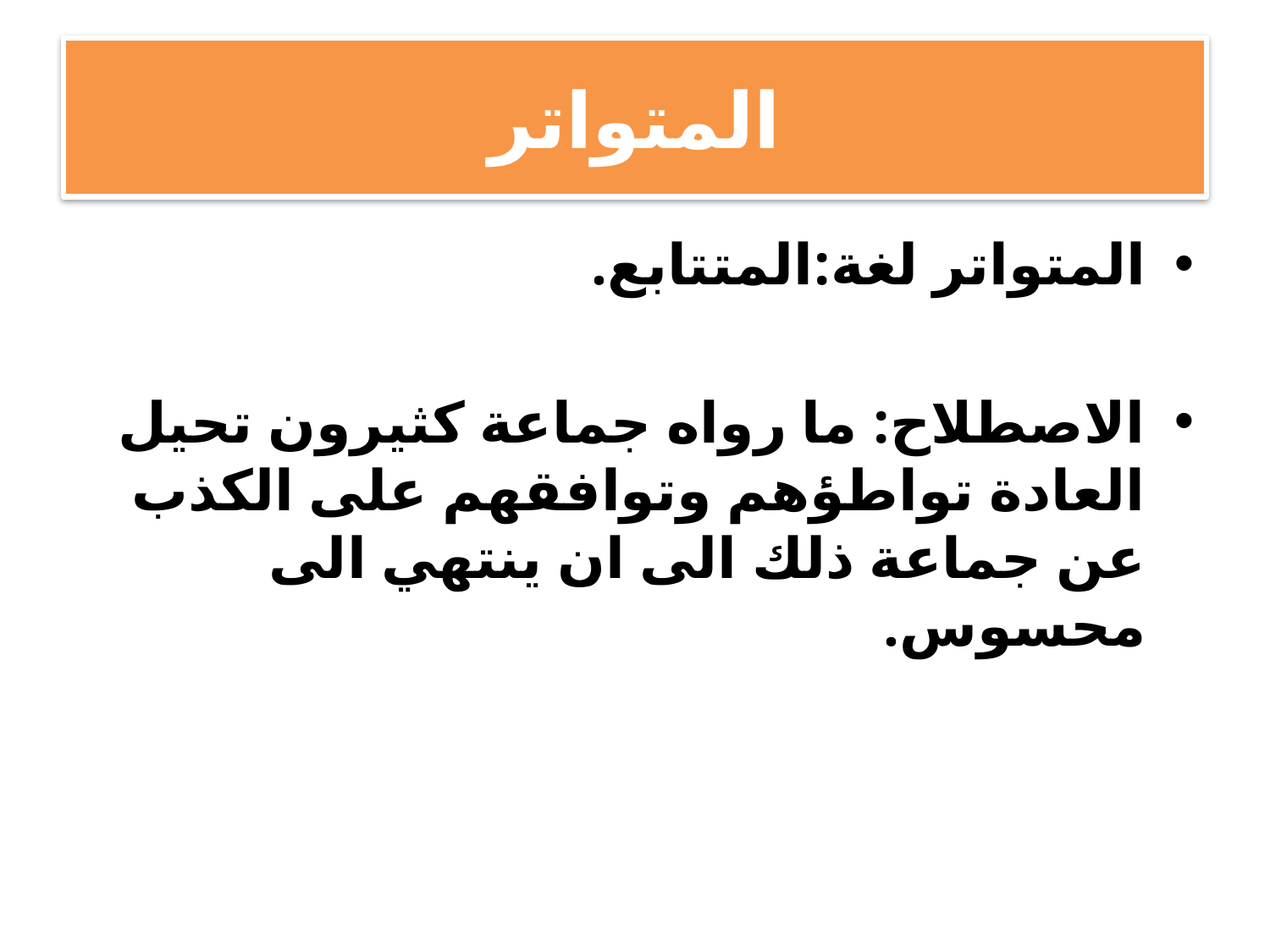

# المتواتر
المتواتر لغة:المتتابع.

الاصطلاح: ما رواه جماعة كثيرون تحيل العادة تواطؤهم وتوافقهم على الكذب عن جماعة ذلك الى ان ينتهي الى محسوس.